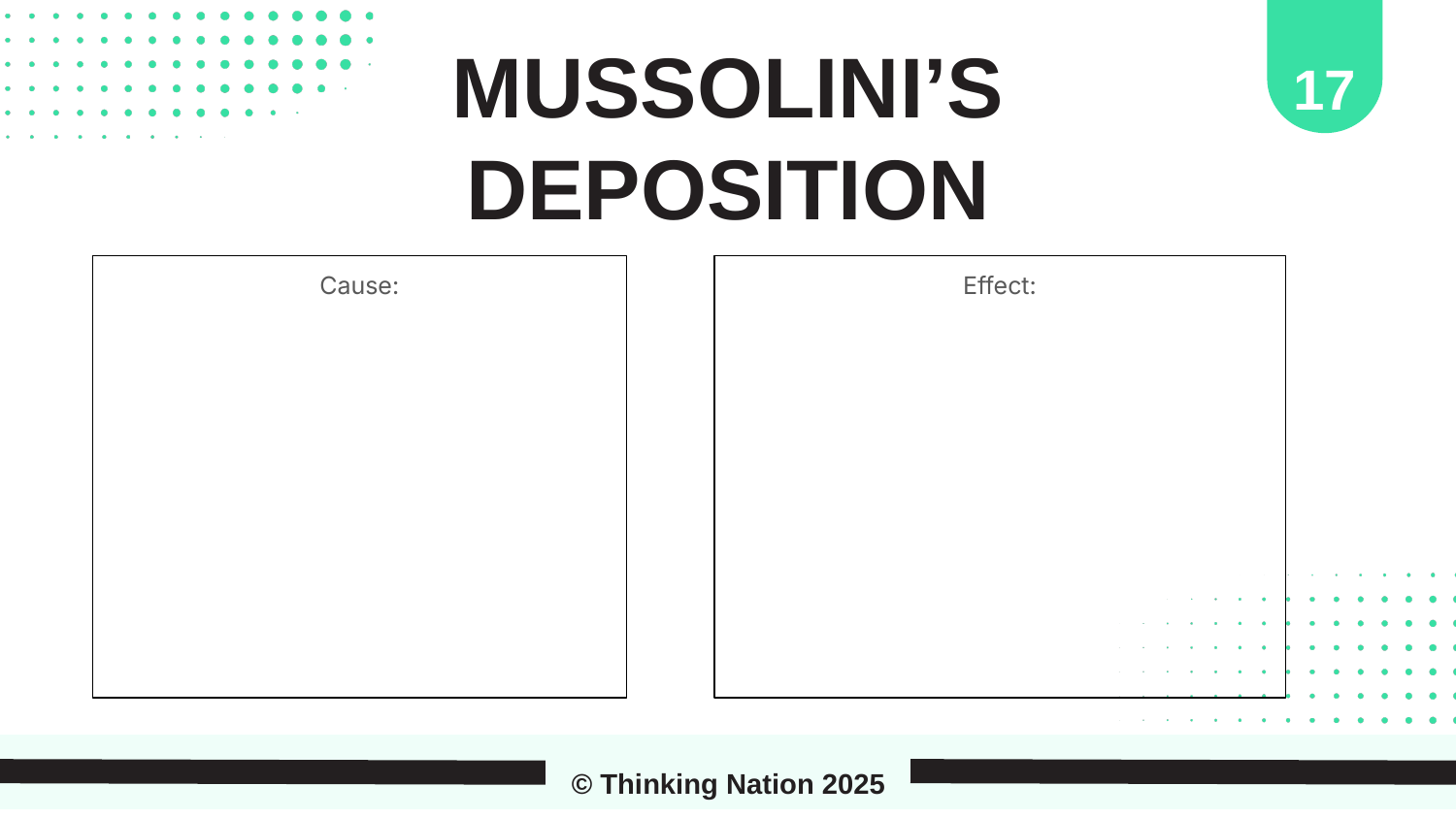

17
MUSSOLINI’S DEPOSITION
Cause:

Effect:

© Thinking Nation 2025